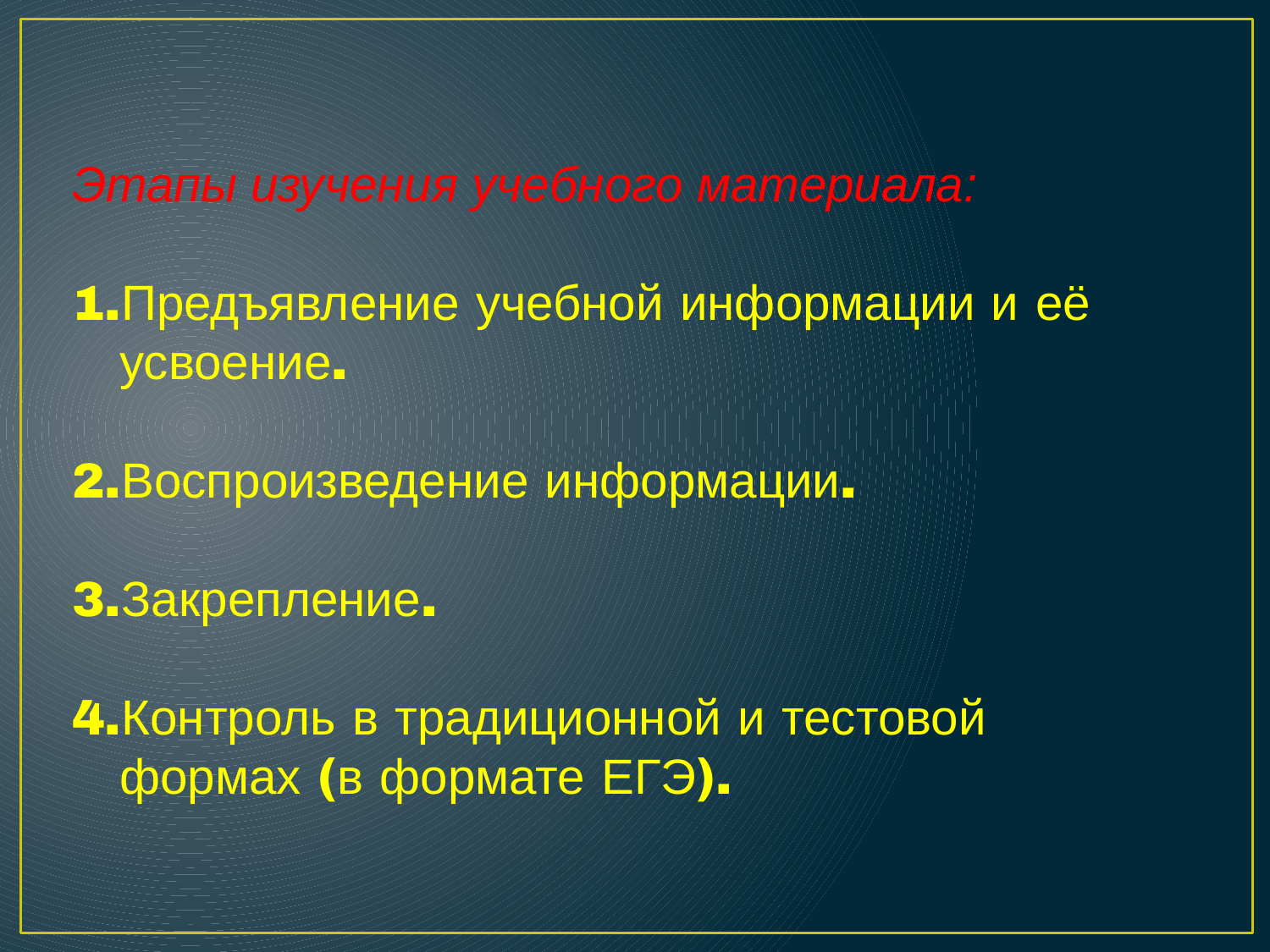

Этапы изучения учебного материала:

Предъявление учебной информации и её усвоение.

Воспроизведение информации.

Закрепление.

Контроль в традиционной и тестовой формах (в формате ЕГЭ).